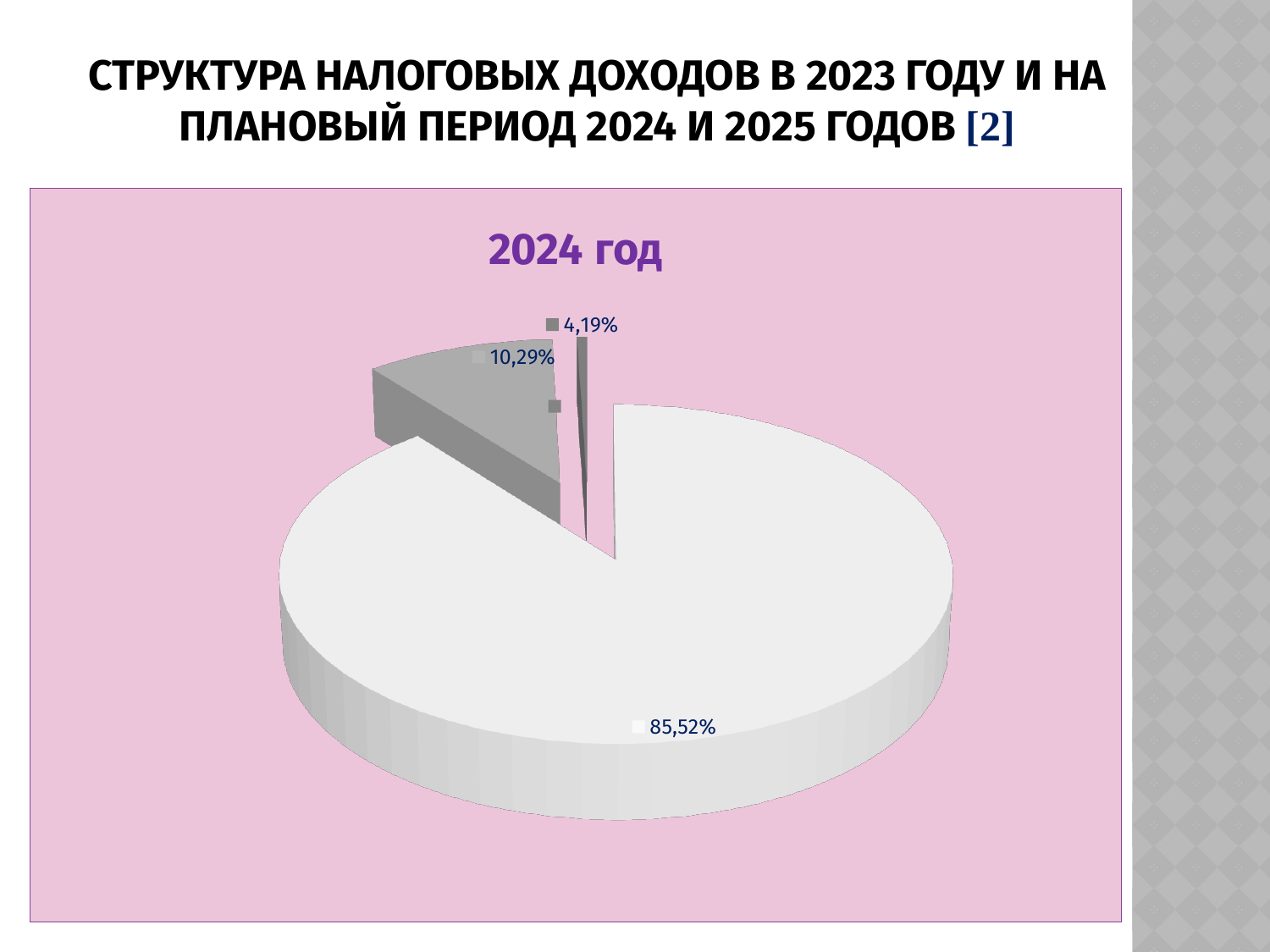

# СТРУКТУРА НАЛОГОВЫХ ДОХОДОВ В 2023 ГОДУ И НА ПЛАНОВЫЙ ПЕРИОД 2024 И 2025 ГОДОВ [2]

[unsupported chart]